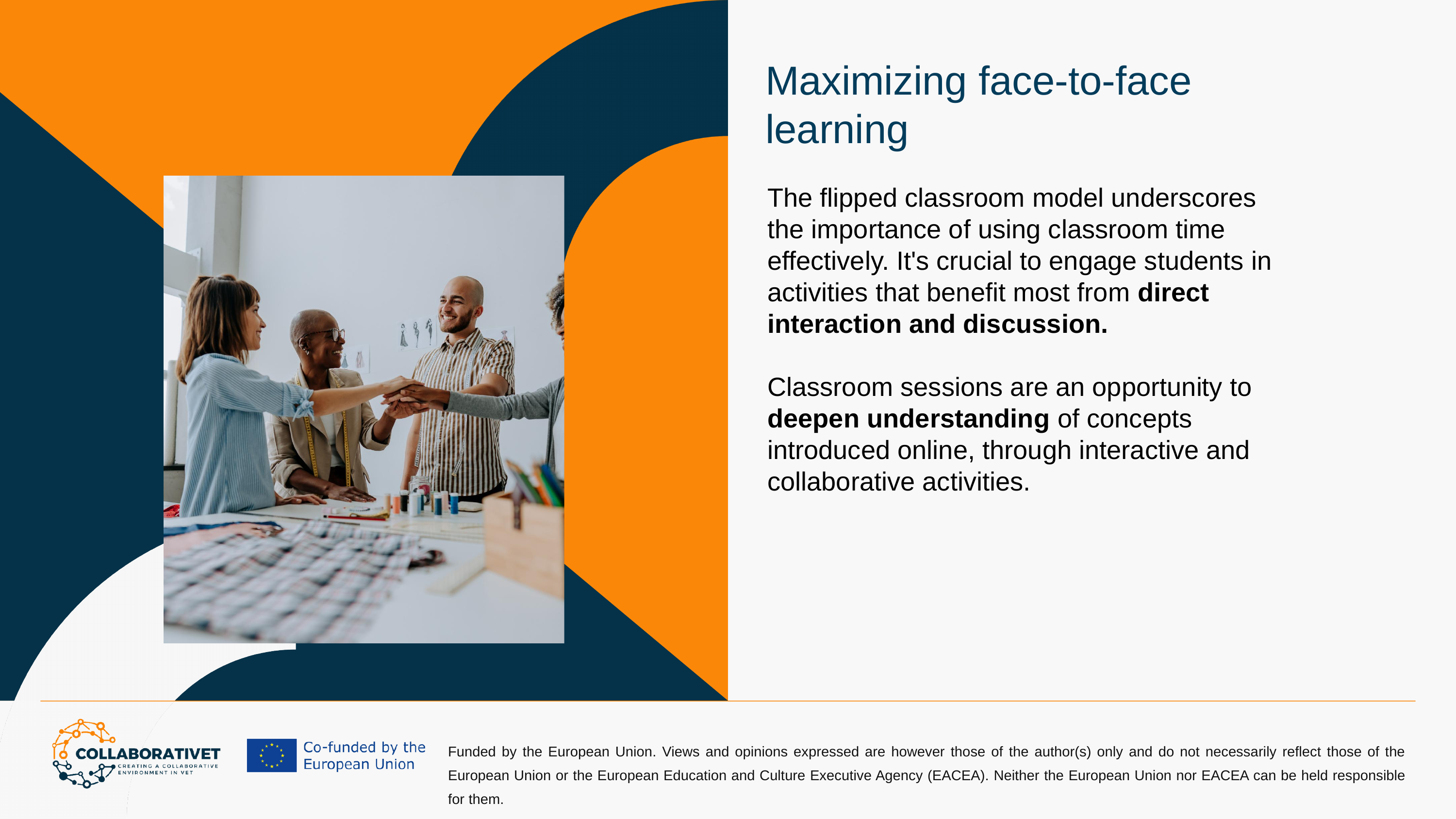

Maximizing face-to-face learning

The flipped classroom model underscores the importance of using classroom time effectively. It's crucial to engage students in activities that benefit most from direct interaction and discussion.

Classroom sessions are an opportunity to deepen understanding of concepts introduced online, through interactive and collaborative activities.

Funded by the European Union. Views and opinions expressed are however those of the author(s) only and do not necessarily reflect those of the European Union or the European Education and Culture Executive Agency (EACEA). Neither the European Union nor EACEA can be held responsible for them.